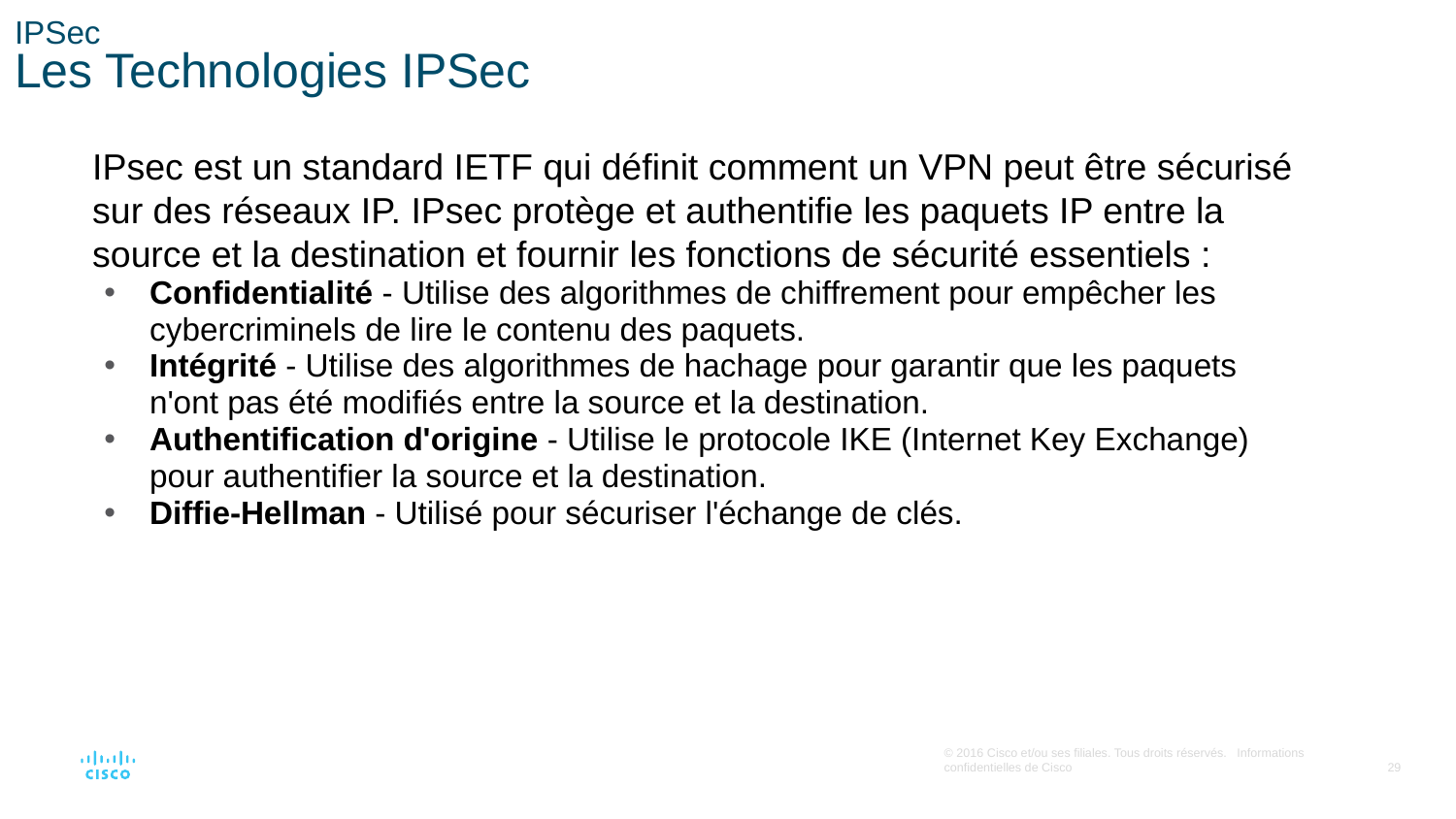

# IPSec Les Technologies IPSec
IPsec est un standard IETF qui définit comment un VPN peut être sécurisé sur des réseaux IP. IPsec protège et authentifie les paquets IP entre la source et la destination et fournir les fonctions de sécurité essentiels :
Confidentialité - Utilise des algorithmes de chiffrement pour empêcher les cybercriminels de lire le contenu des paquets.
Intégrité - Utilise des algorithmes de hachage pour garantir que les paquets n'ont pas été modifiés entre la source et la destination.
Authentification d'origine - Utilise le protocole IKE (Internet Key Exchange) pour authentifier la source et la destination.
Diffie-Hellman - Utilisé pour sécuriser l'échange de clés.